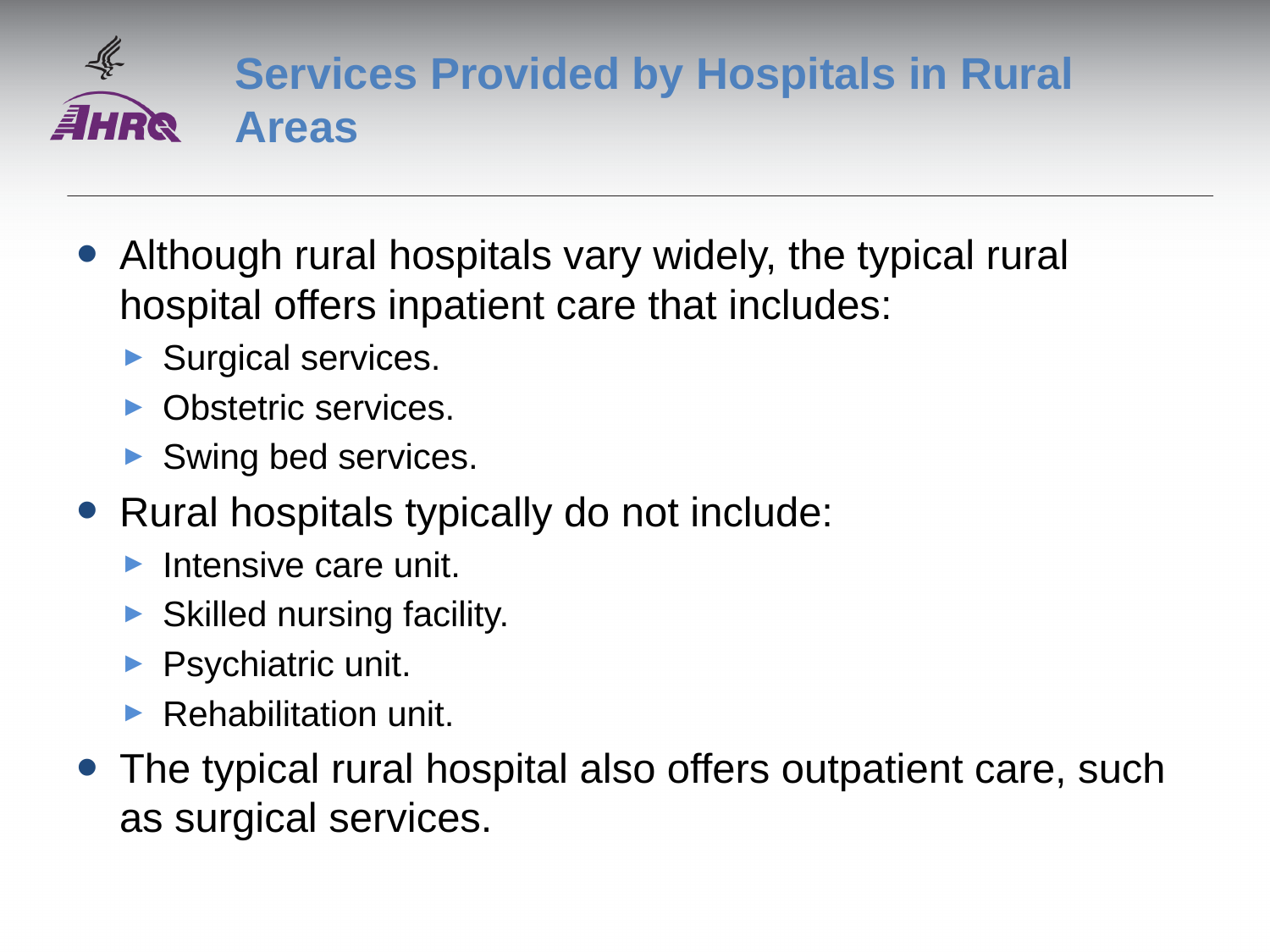

# Services Provided by Hospitals in Rural Areas
Although rural hospitals vary widely, the typical rural hospital offers inpatient care that includes:
Surgical services.
Obstetric services.
Swing bed services.
Rural hospitals typically do not include:
Intensive care unit.
Skilled nursing facility.
Psychiatric unit.
Rehabilitation unit.
The typical rural hospital also offers outpatient care, such as surgical services.